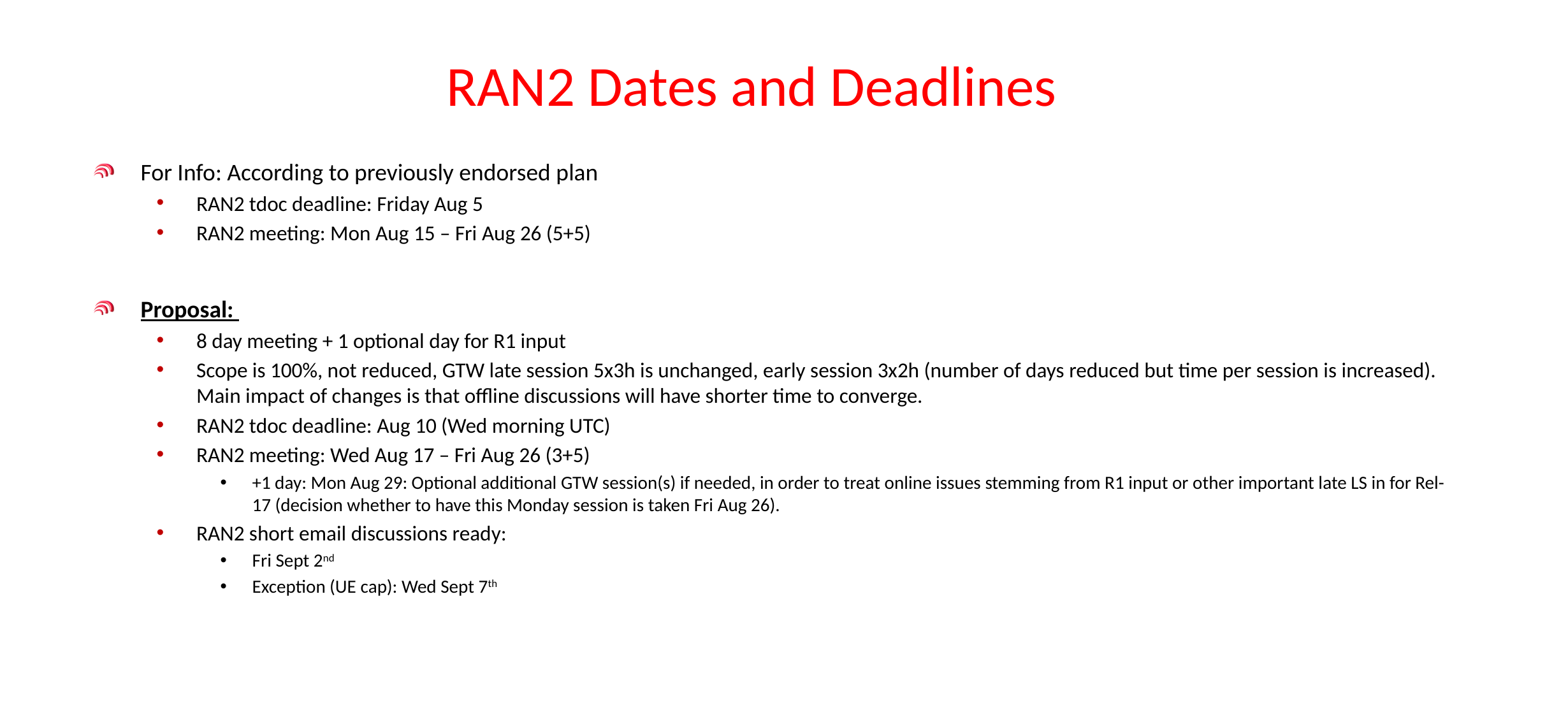

# RAN2 Dates and Deadlines
For Info: According to previously endorsed plan
RAN2 tdoc deadline: Friday Aug 5
RAN2 meeting: Mon Aug 15 – Fri Aug 26 (5+5)

Proposal:
8 day meeting + 1 optional day for R1 input
Scope is 100%, not reduced, GTW late session 5x3h is unchanged, early session 3x2h (number of days reduced but time per session is increased).
Main impact of changes is that offline discussions will have shorter time to converge.
RAN2 tdoc deadline: Aug 10 (Wed morning UTC)
RAN2 meeting: Wed Aug 17 – Fri Aug 26 (3+5)
+1 day: Mon Aug 29: Optional additional GTW session(s) if needed, in order to treat online issues stemming from R1 input or other important late LS in for Rel-17 (decision whether to have this Monday session is taken Fri Aug 26).
RAN2 short email discussions ready:
Fri Sept 2nd
Exception (UE cap): Wed Sept 7th